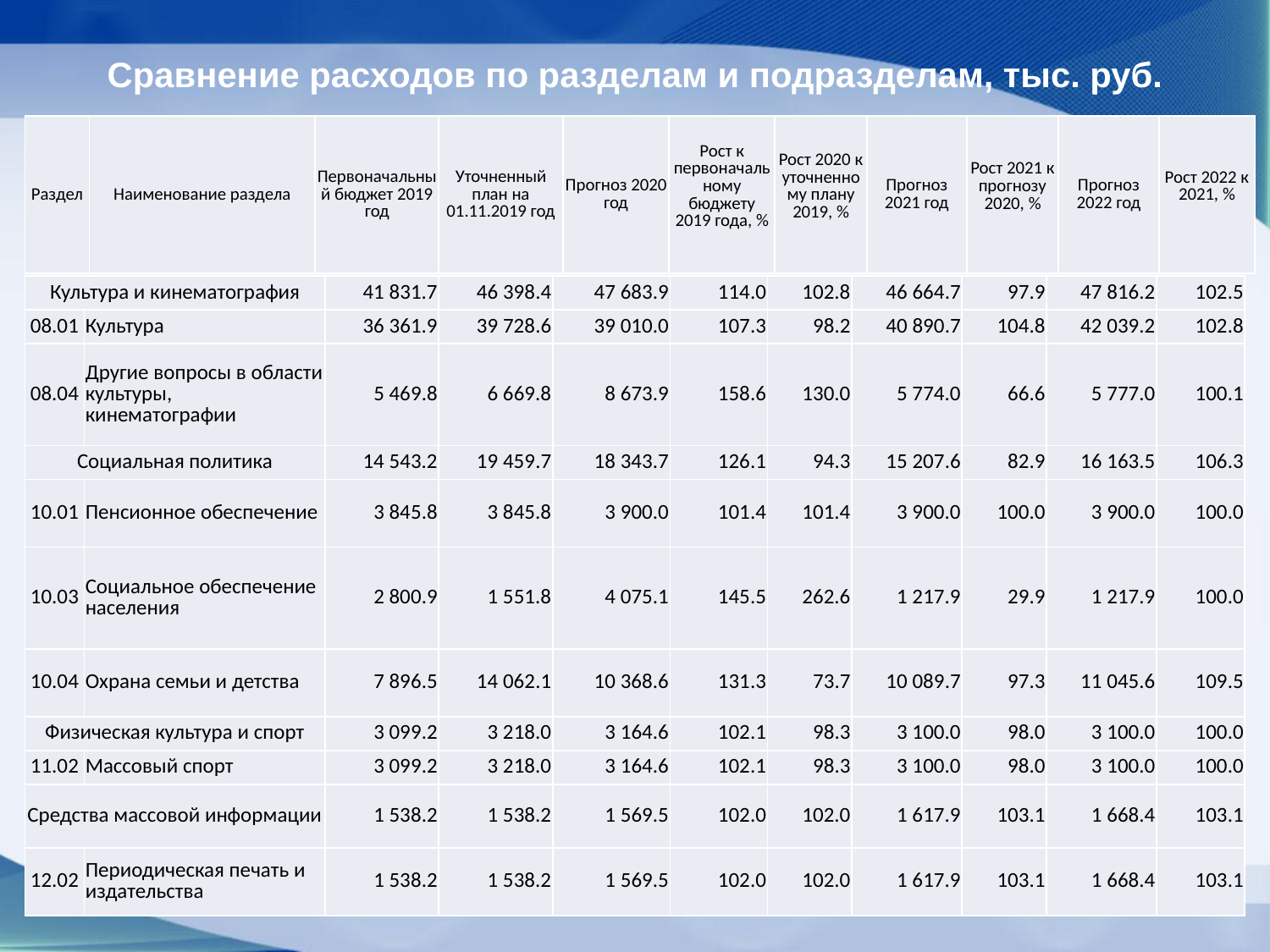

Сравнение расходов по разделам и подразделам, тыс. руб.
| Раздел | Наименование раздела | Первоначальный бюджет 2019 год | Уточненный план на 01.11.2019 год | Прогноз 2020 год | Рост к первоначальному бюджету 2019 года, % | Рост 2020 к уточненному плану 2019, % | Прогноз 2021 год | Рост 2021 к прогнозу 2020, % | Прогноз 2022 год | Рост 2022 к 2021, % |
| --- | --- | --- | --- | --- | --- | --- | --- | --- | --- | --- |
| Культура и кинематография |  | 41 831.7 | 46 398.4 | 47 683.9 | 114.0 | 102.8 | 46 664.7 | 97.9 | 47 816.2 | 102.5 |
| --- | --- | --- | --- | --- | --- | --- | --- | --- | --- | --- |
| 08.01 | Культура | 36 361.9 | 39 728.6 | 39 010.0 | 107.3 | 98.2 | 40 890.7 | 104.8 | 42 039.2 | 102.8 |
| 08.04 | Другие вопросы в области культуры, кинематографии | 5 469.8 | 6 669.8 | 8 673.9 | 158.6 | 130.0 | 5 774.0 | 66.6 | 5 777.0 | 100.1 |
| Социальная политика |  | 14 543.2 | 19 459.7 | 18 343.7 | 126.1 | 94.3 | 15 207.6 | 82.9 | 16 163.5 | 106.3 |
| 10.01 | Пенсионное обеспечение | 3 845.8 | 3 845.8 | 3 900.0 | 101.4 | 101.4 | 3 900.0 | 100.0 | 3 900.0 | 100.0 |
| 10.03 | Социальное обеспечение населения | 2 800.9 | 1 551.8 | 4 075.1 | 145.5 | 262.6 | 1 217.9 | 29.9 | 1 217.9 | 100.0 |
| 10.04 | Охрана семьи и детства | 7 896.5 | 14 062.1 | 10 368.6 | 131.3 | 73.7 | 10 089.7 | 97.3 | 11 045.6 | 109.5 |
| Физическая культура и спорт |  | 3 099.2 | 3 218.0 | 3 164.6 | 102.1 | 98.3 | 3 100.0 | 98.0 | 3 100.0 | 100.0 |
| 11.02 | Массовый спорт | 3 099.2 | 3 218.0 | 3 164.6 | 102.1 | 98.3 | 3 100.0 | 98.0 | 3 100.0 | 100.0 |
| Средства массовой информации |  | 1 538.2 | 1 538.2 | 1 569.5 | 102.0 | 102.0 | 1 617.9 | 103.1 | 1 668.4 | 103.1 |
| 12.02 | Периодическая печать и издательства | 1 538.2 | 1 538.2 | 1 569.5 | 102.0 | 102.0 | 1 617.9 | 103.1 | 1 668.4 | 103.1 |